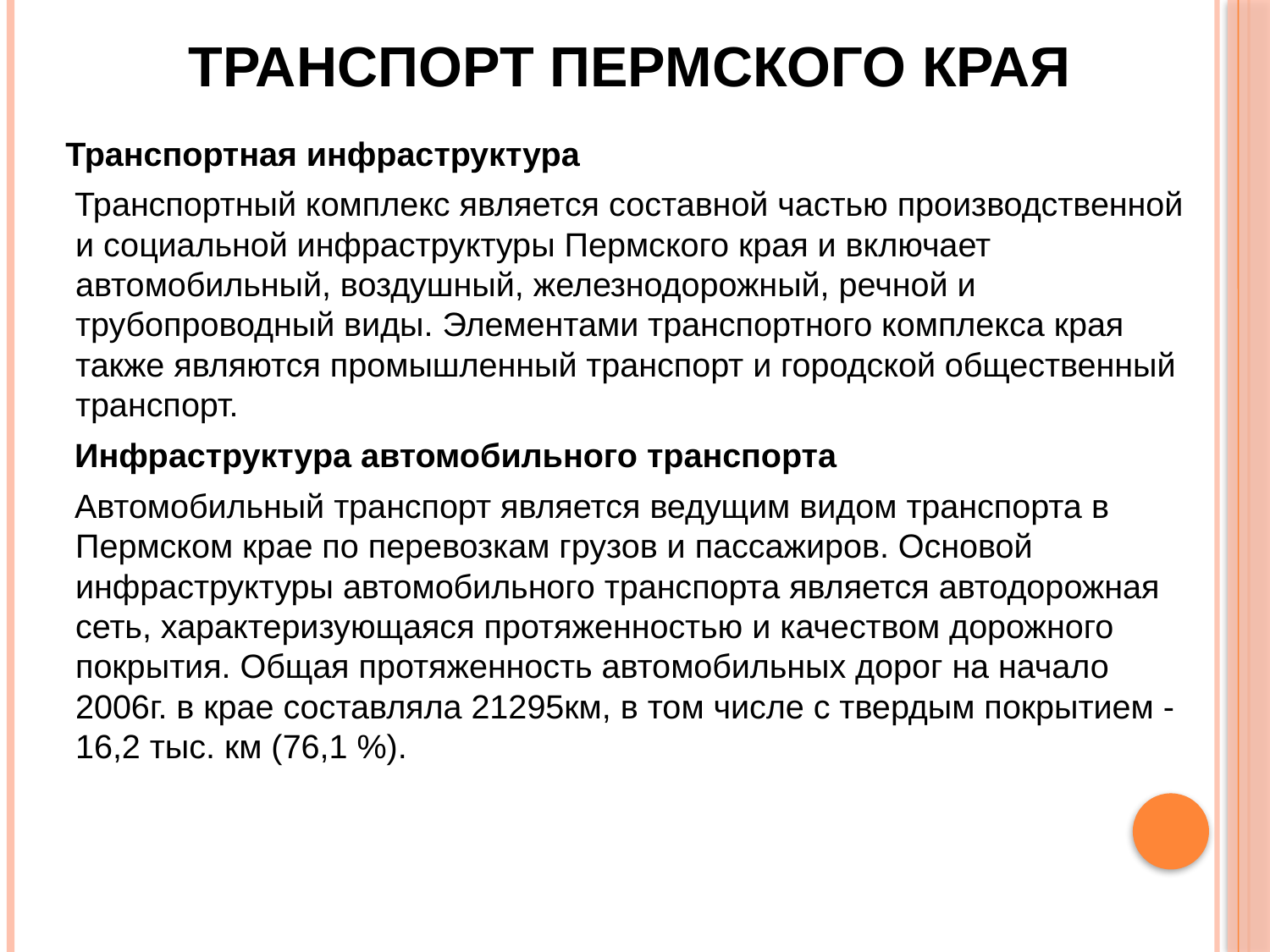

# Транспорт Пермского края
   Транспортная инфраструктура
    Транспортный комплекс является составной частью производственной и социальной инфраструктуры Пермского края и включает автомобильный, воздушный, железнодорожный, речной и трубопроводный виды. Элементами транспортного комплекса края также являются промышленный транспорт и городской общественный транспорт.
    Инфраструктура автомобильного транспорта
    Автомобильный транспорт является ведущим видом транспорта в Пермском крае по перевозкам грузов и пассажиров. Основой инфраструктуры автомобильного транспорта является автодорожная сеть, характеризующаяся протяженностью и качеством дорожного покрытия. Общая протяженность автомобильных дорог на начало 2006г. в крае составляла 21295км, в том числе с твердым покрытием - 16,2 тыс. км (76,1 %).